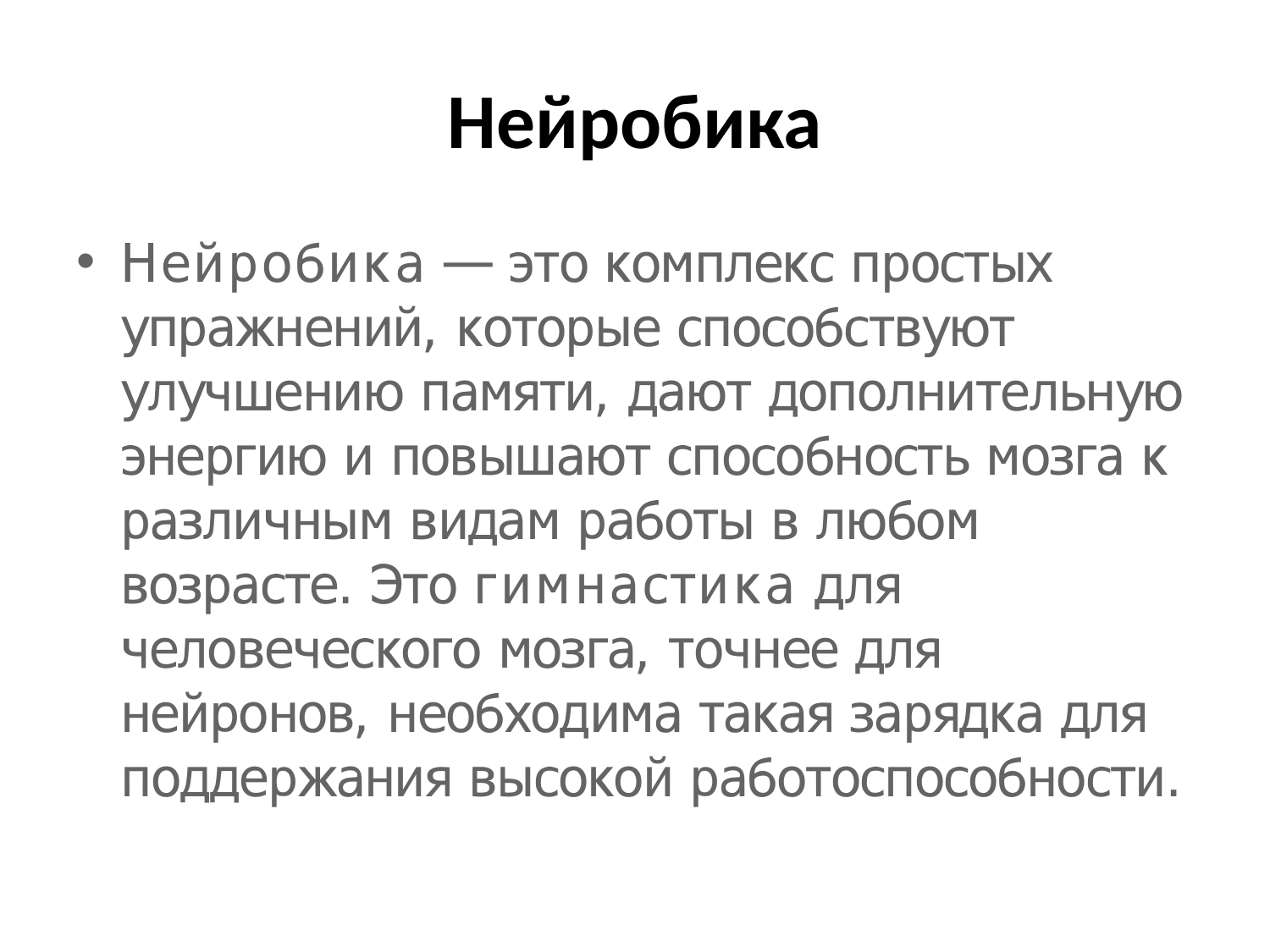

# Нейробика
Нейробика — это комплекс простых упражнений, которые способствуют улучшению памяти, дают дополнительную энергию и повышают способность мозга к различным видам работы в любом возрасте. Это гимнастика для человеческого мозга, точнее для нейронов, необходима такая зарядка для поддержания высокой работоспособности.